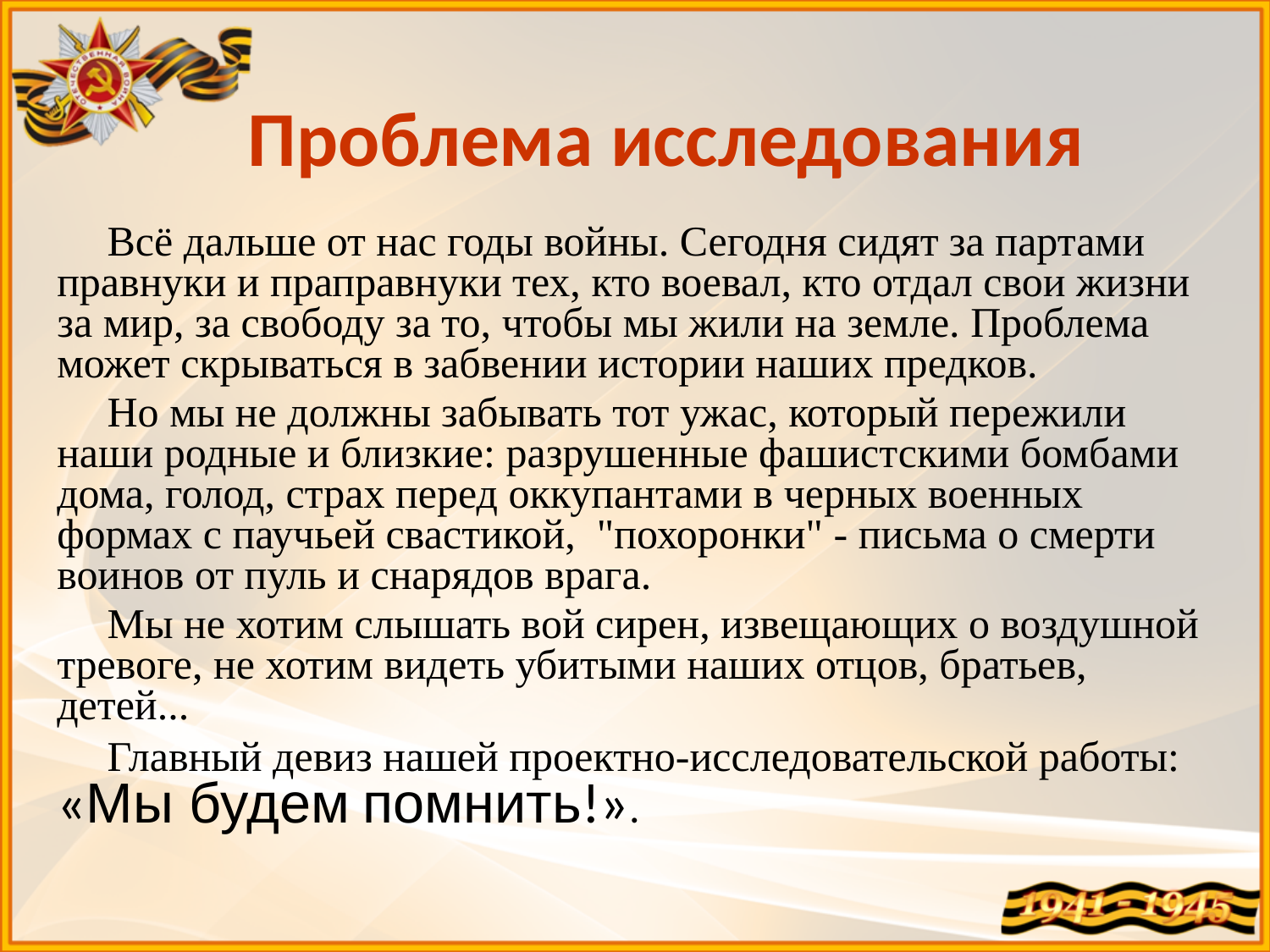

Проблема исследования
Всё дальше от нас годы войны. Сегодня сидят за партами правнуки и праправнуки тех, кто воевал, кто отдал свои жизни за мир, за свободу за то, чтобы мы жили на земле. Проблема может скрываться в забвении истории наших предков.
Но мы не должны забывать тот ужас, который пережили наши родные и близкие: разрушенные фашистскими бомбами дома, голод, страх перед оккупантами в черных военных формах с паучьей свастикой,  "похоронки" - письма о смерти воинов от пуль и снарядов врага.
Мы не хотим слышать вой сирен, извещающих о воздушной тревоге, не хотим видеть убитыми наших отцов, братьев, детей...
Главный девиз нашей проектно-исследовательской работы: «Мы будем помнить!».